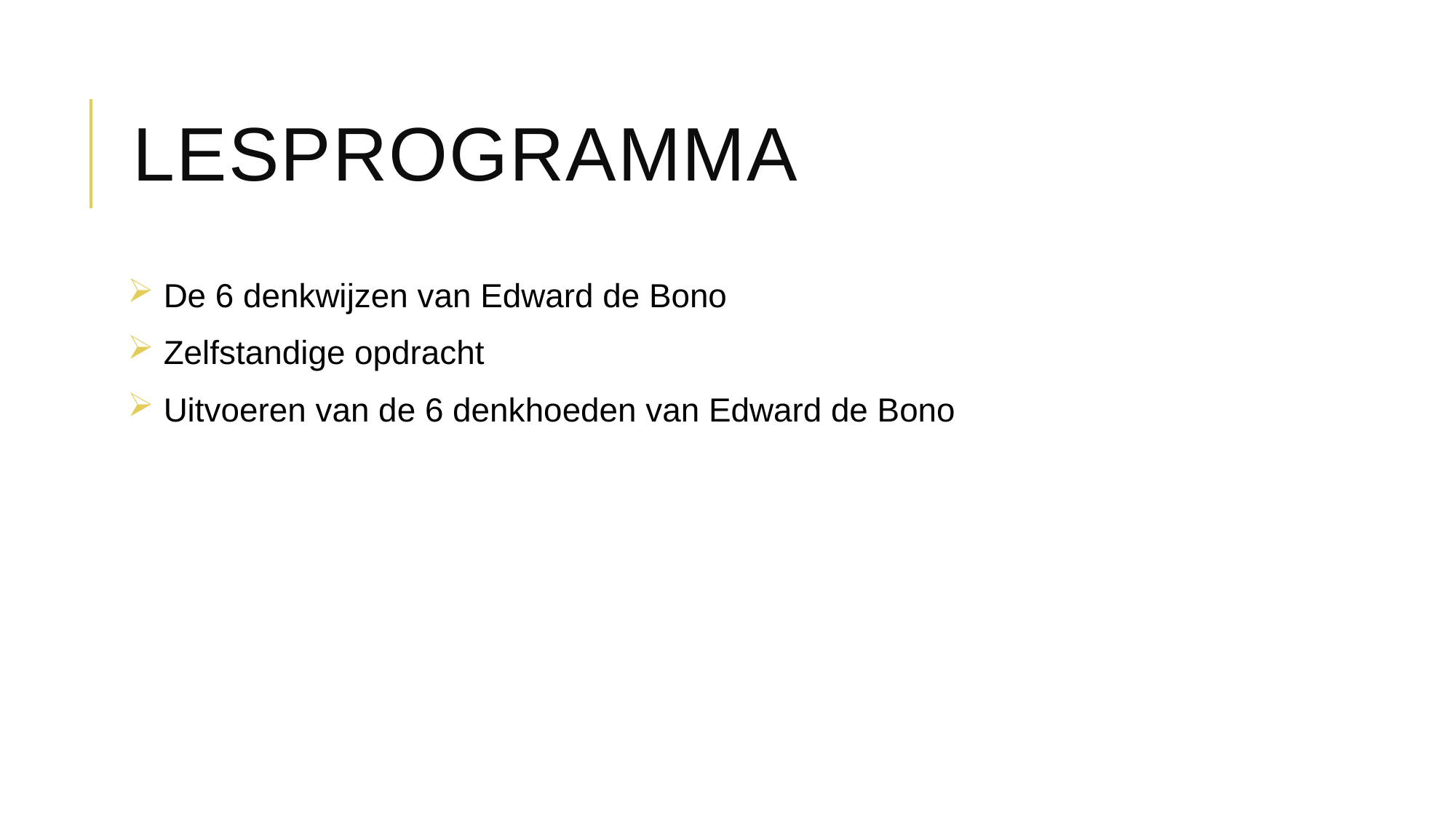

# Lesprogramma
 De 6 denkwijzen van Edward de Bono
 Zelfstandige opdracht
 Uitvoeren van de 6 denkhoeden van Edward de Bono